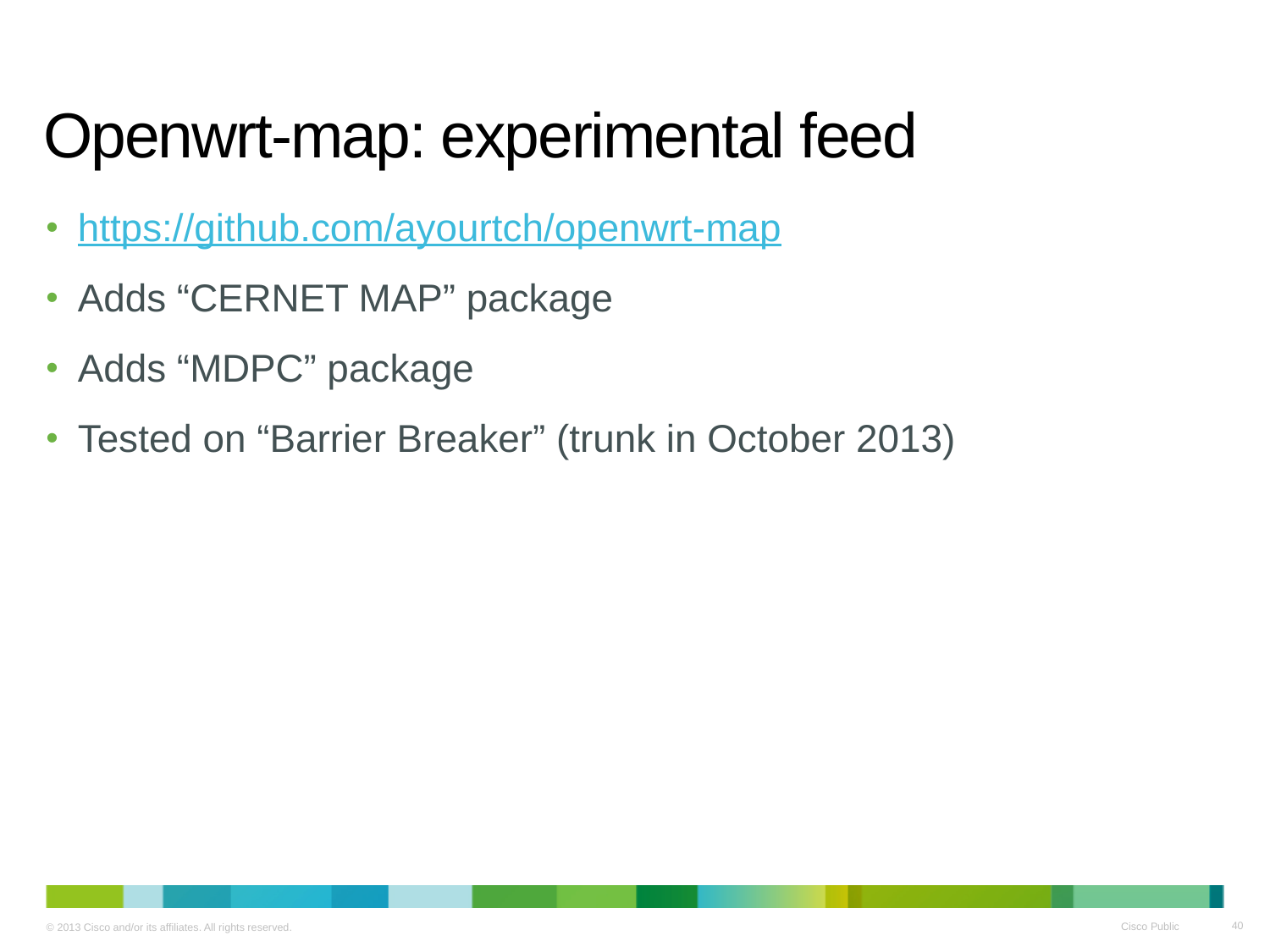

# Openwrt-map: experimental feed
https://github.com/ayourtch/openwrt-map
Adds “CERNET MAP” package
Adds “MDPC” package
Tested on “Barrier Breaker” (trunk in October 2013)